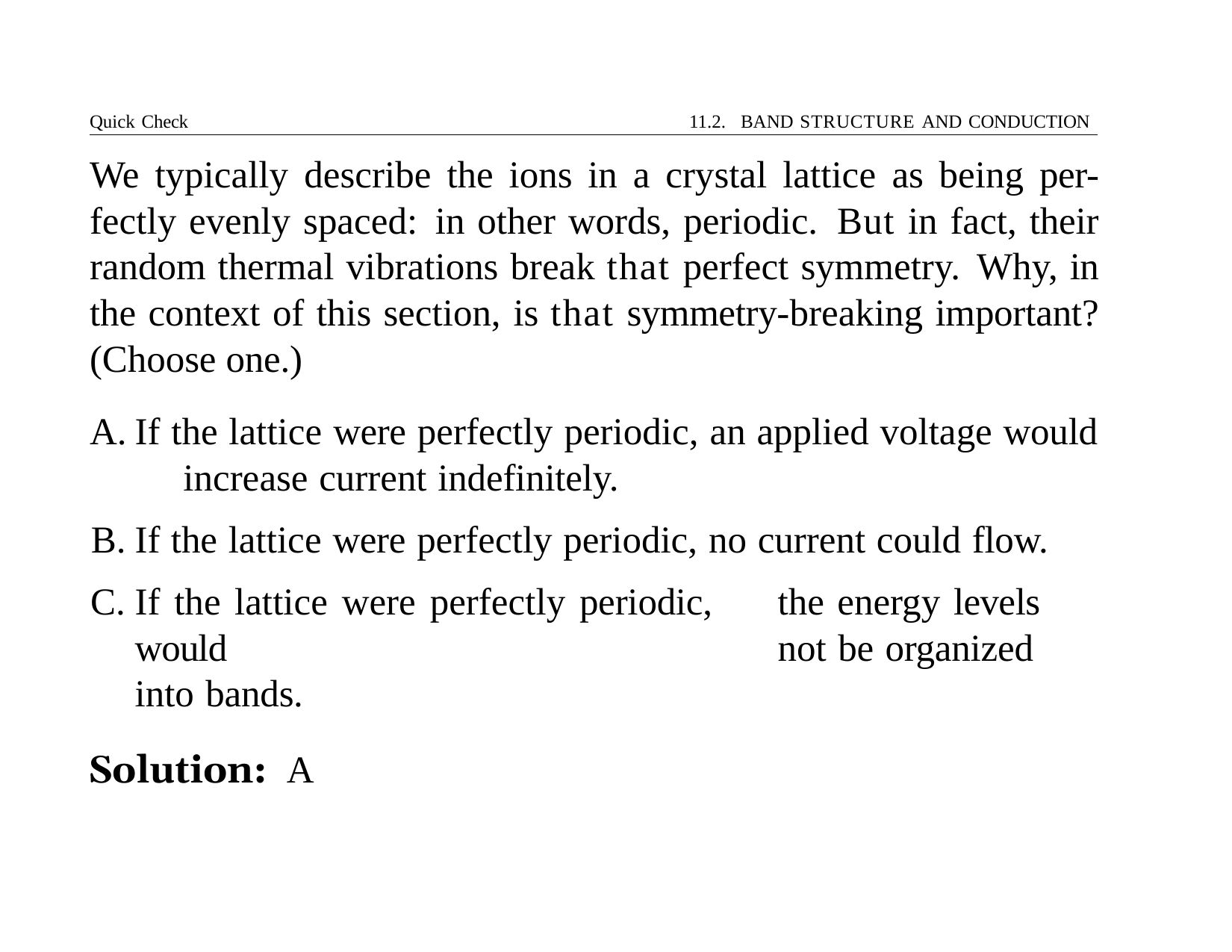

Quick Check	11.2.  BAND STRUCTURE AND CONDUCTION

# We typically describe the ions in a crystal lattice as being per- fectly evenly spaced: in other words, periodic. But in fact, their random thermal vibrations break that perfect symmetry. Why, in the context of this section, is that symmetry-breaking important? (Choose one.)
If the lattice were perfectly periodic, an applied voltage would 	increase current indefinitely.
If the lattice were perfectly periodic, no current could flow.
If the lattice were perfectly periodic,	the energy levels would 	not be organized into bands.
Solution:	A